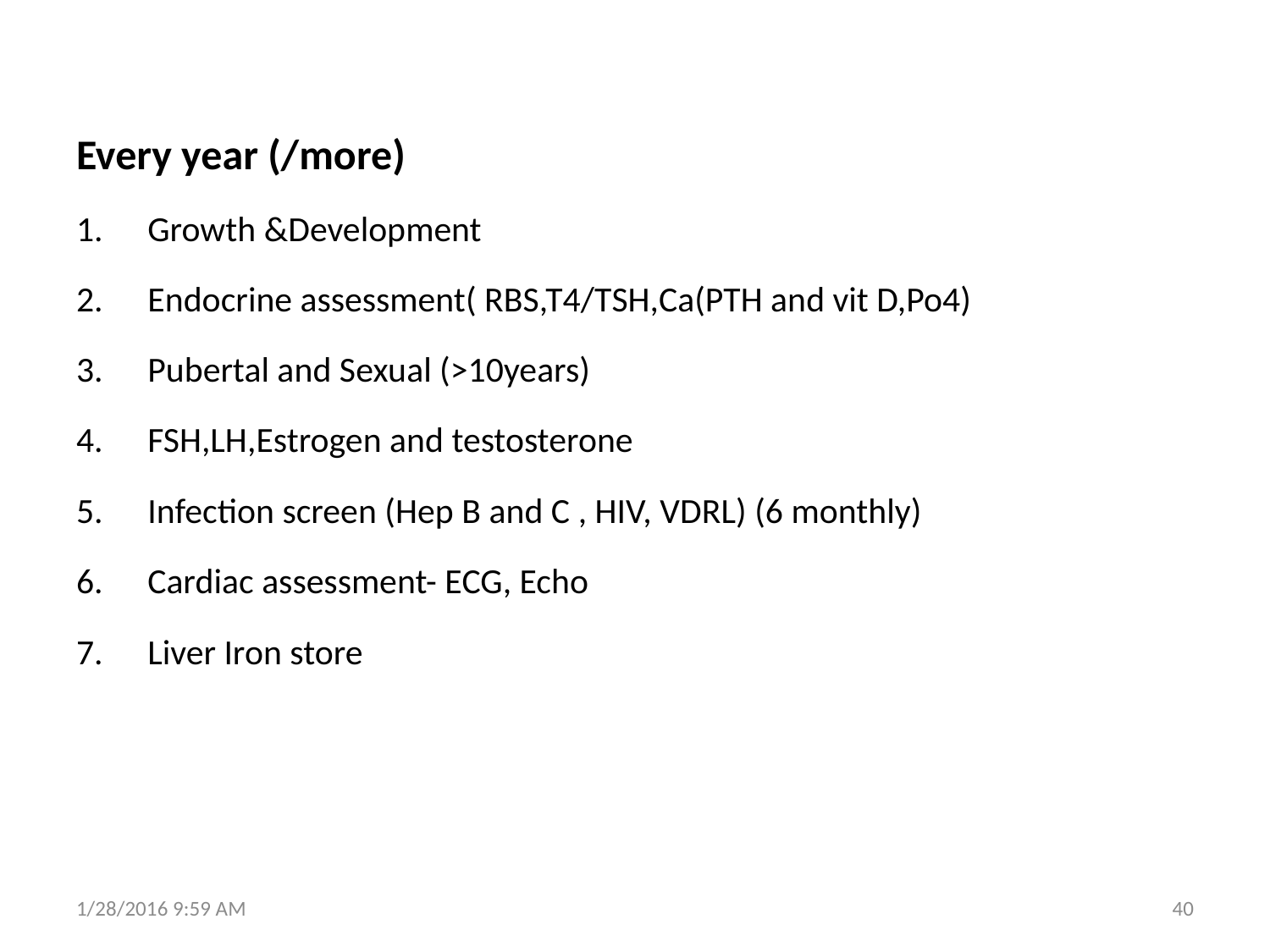

Every year (/more)
Growth &Development
Endocrine assessment( RBS,T4/TSH,Ca(PTH and vit D,Po4)
Pubertal and Sexual (>10years)
FSH,LH,Estrogen and testosterone
Infection screen (Hep B and C , HIV, VDRL) (6 monthly)
Cardiac assessment- ECG, Echo
Liver Iron store
1/28/2016 9:59 AM
40